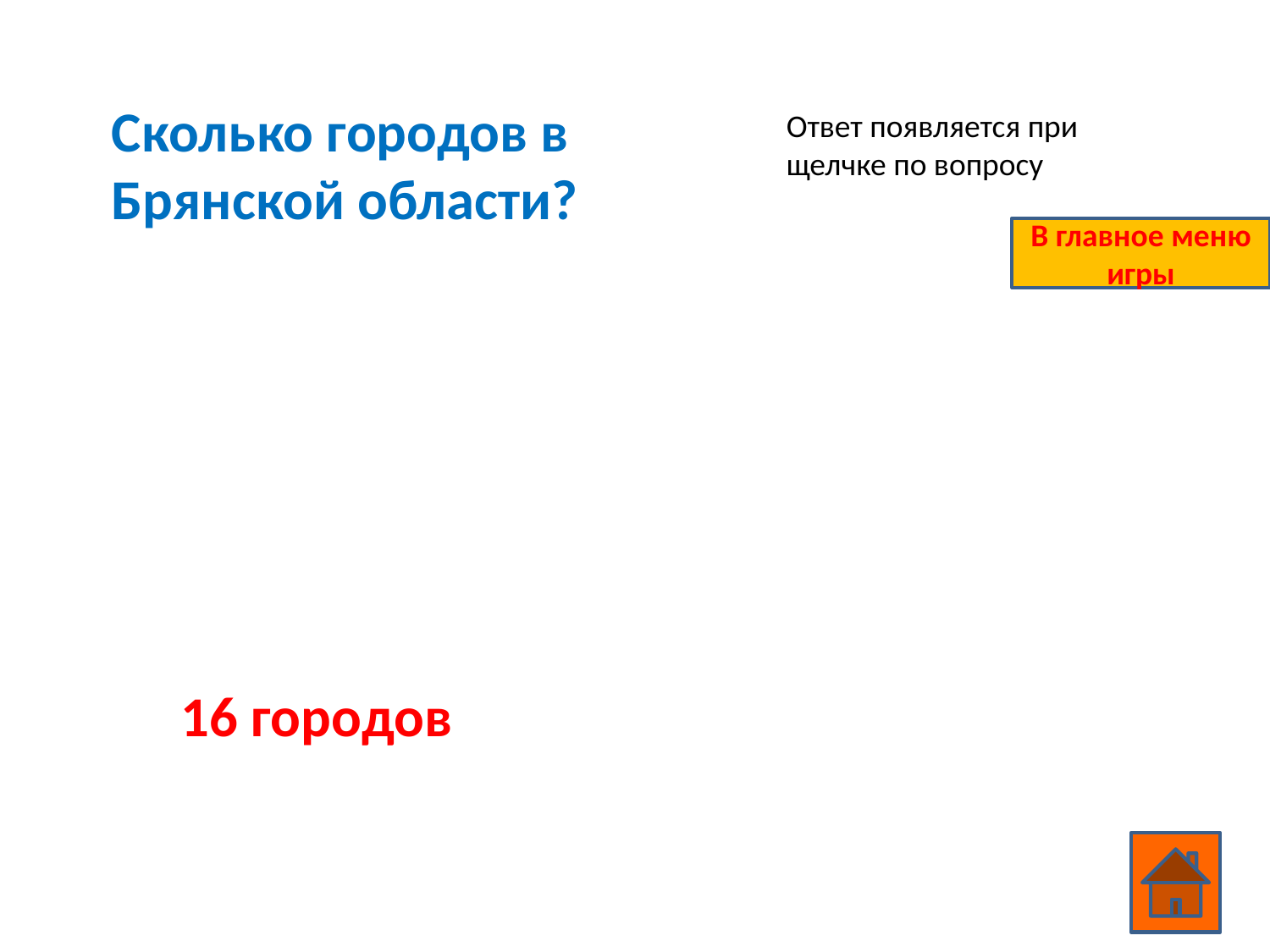

Сколько городов в Брянской области?
Ответ появляется при щелчке по вопросу
В главное меню игры
16 городов